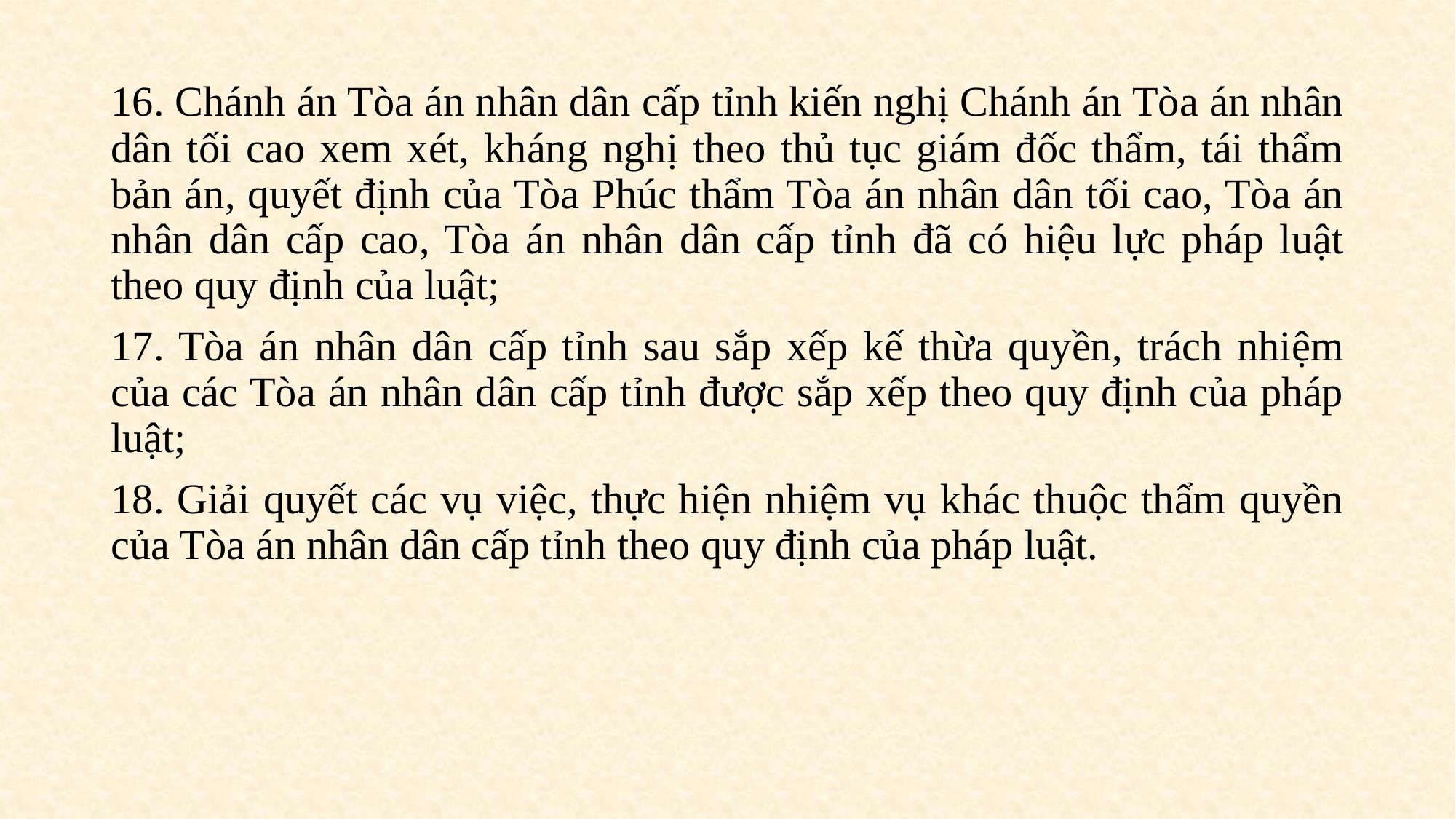

16. Chánh án Tòa án nhân dân cấp tỉnh kiến nghị Chánh án Tòa án nhân dân tối cao xem xét, kháng nghị theo thủ tục giám đốc thẩm, tái thẩm bản án, quyết định của Tòa Phúc thẩm Tòa án nhân dân tối cao, Tòa án nhân dân cấp cao, Tòa án nhân dân cấp tỉnh đã có hiệu lực pháp luật theo quy định của luật;
17. Tòa án nhân dân cấp tỉnh sau sắp xếp kế thừa quyền, trách nhiệm của các Tòa án nhân dân cấp tỉnh được sắp xếp theo quy định của pháp luật;
18. Giải quyết các vụ việc, thực hiện nhiệm vụ khác thuộc thẩm quyền của Tòa án nhân dân cấp tỉnh theo quy định của pháp luật.